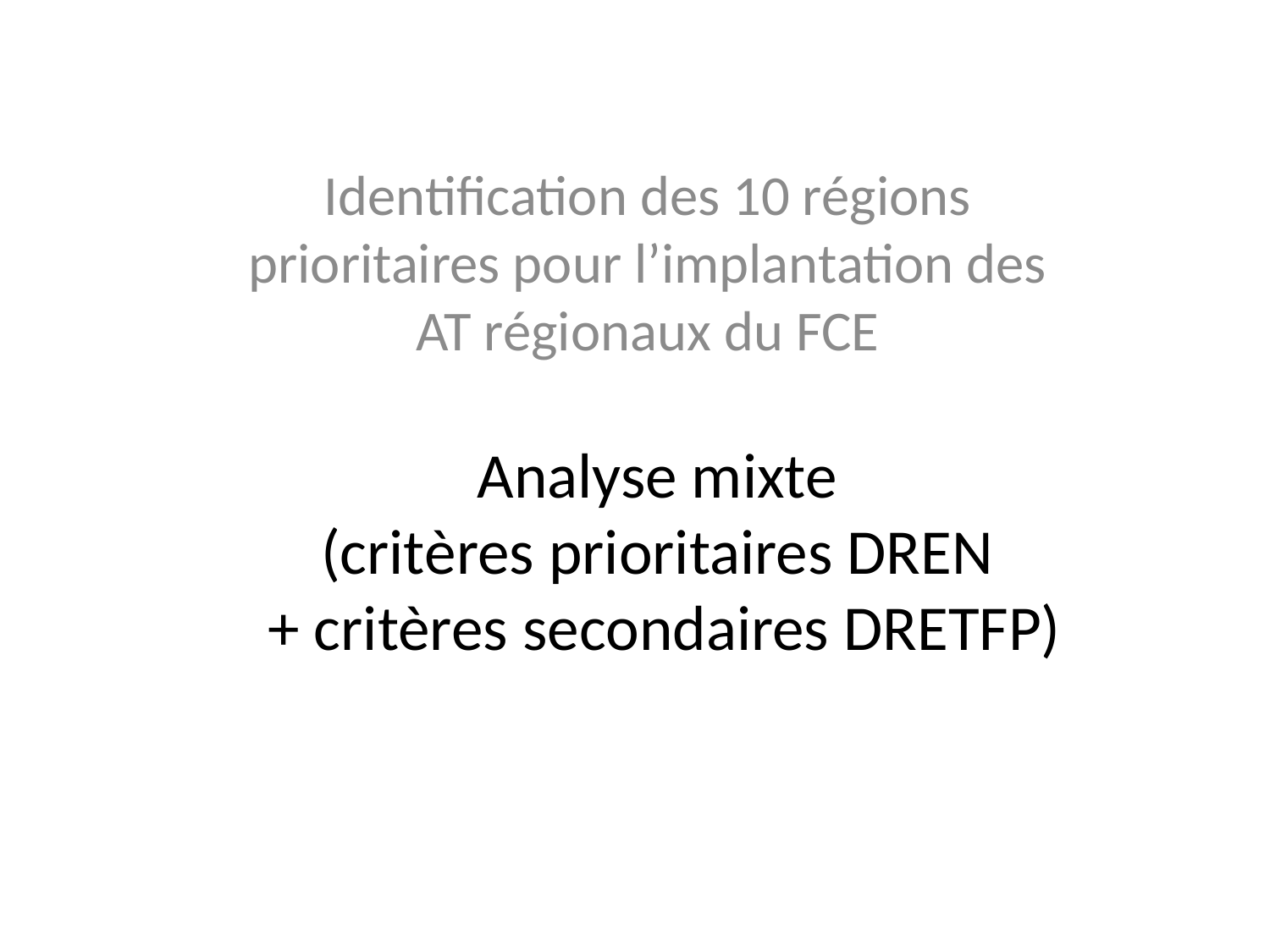

Identification des 10 régions prioritaires pour l’implantation des AT régionaux du FCE
# Analyse mixte (critères prioritaires DREN + critères secondaires DRETFP)